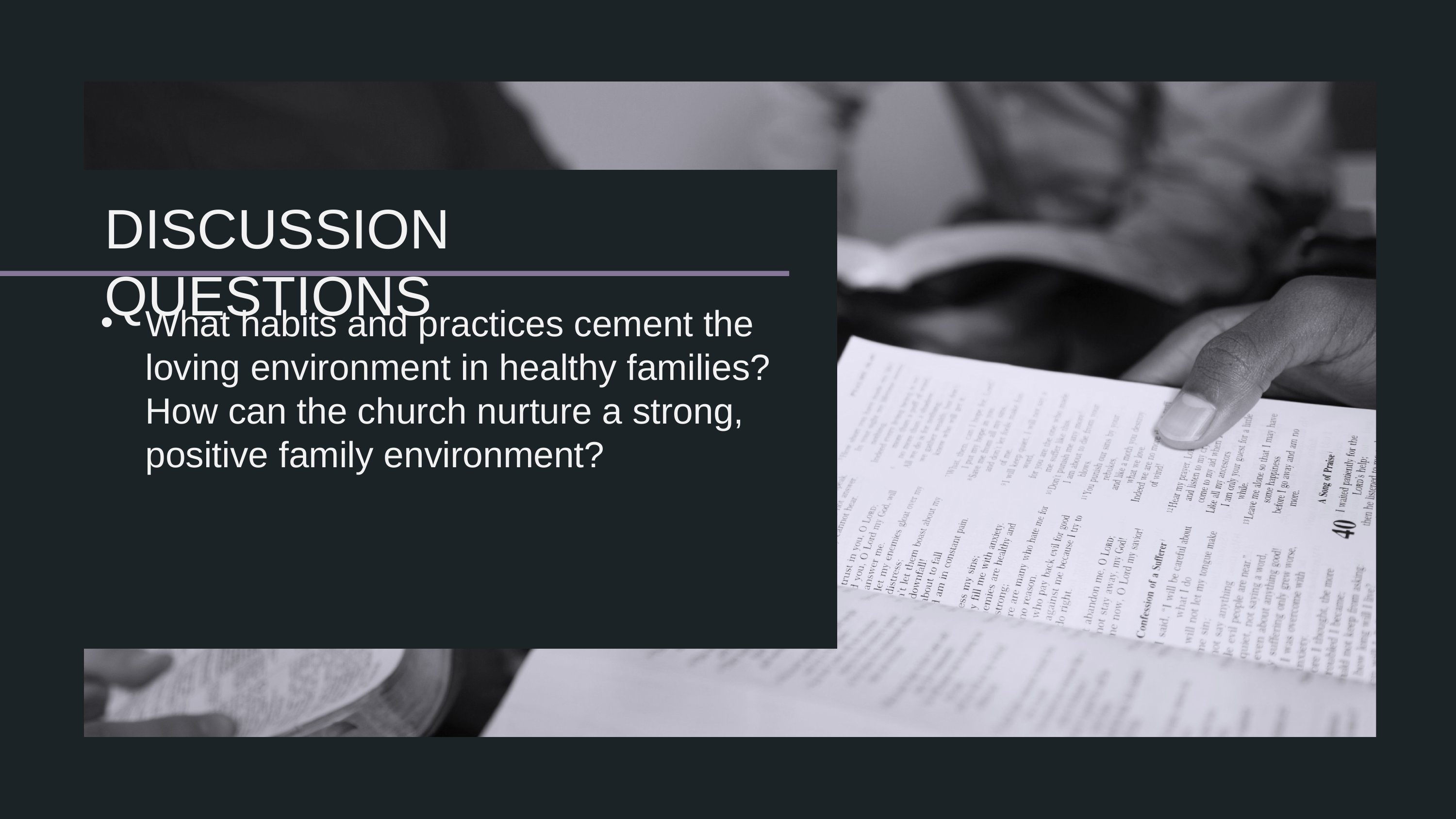

What habits and practices cement the loving environment in healthy families? How can the church nurture a strong, positive family environment?